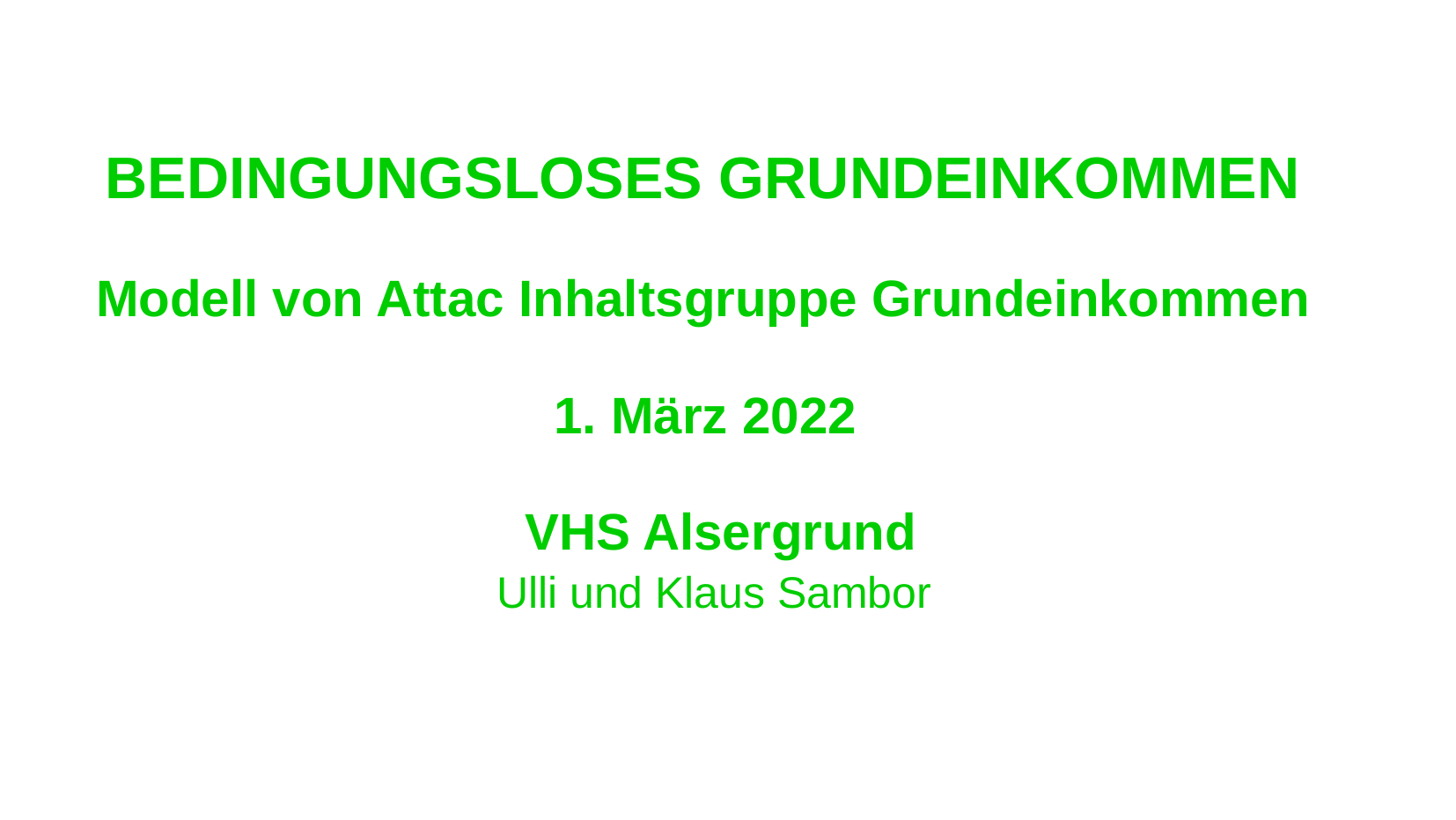

# BEDINGUNGSLOSES GRUNDEINKOMMEN
  Modell von Attac Inhaltsgruppe Grundeinkommen

                                  1. März 2022

                                VHS Alsergrund
                              Ulli und Klaus Sambor